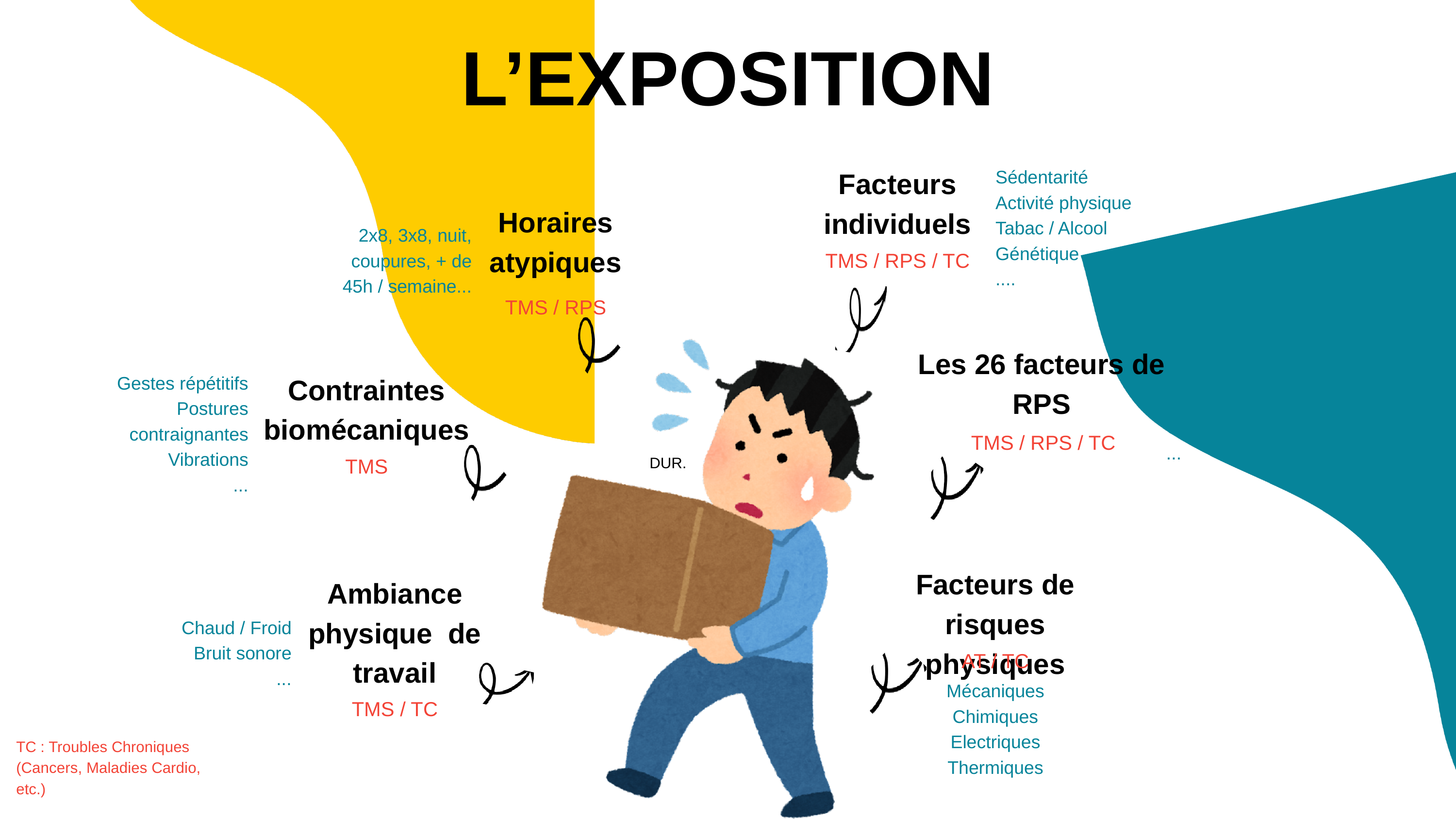

L’EXPOSITION
Facteurs individuels
Sédentarité
Activité physique
Tabac / Alcool
Génétique
....
Horaires atypiques
2x8, 3x8, nuit, coupures, + de 45h / semaine...

TMS / RPS / TC
TMS / RPS

Contraintes de rythme
Autonomie
Conflits de valeurs
...

Les 26 facteurs de RPS
Contraintes biomécaniques
Gestes répétitifs
Postures contraignantes
Vibrations
...
TMS / RPS / TC
TMS
DUR.

Facteurs de risques physiques
Ambiance physique  de travail
Chaud / Froid
Bruit sonore
...
AT / TC

Mécaniques
Chimiques
Electriques
Thermiques
TMS / TC
TC : Troubles Chroniques (Cancers, Maladies Cardio, etc.)